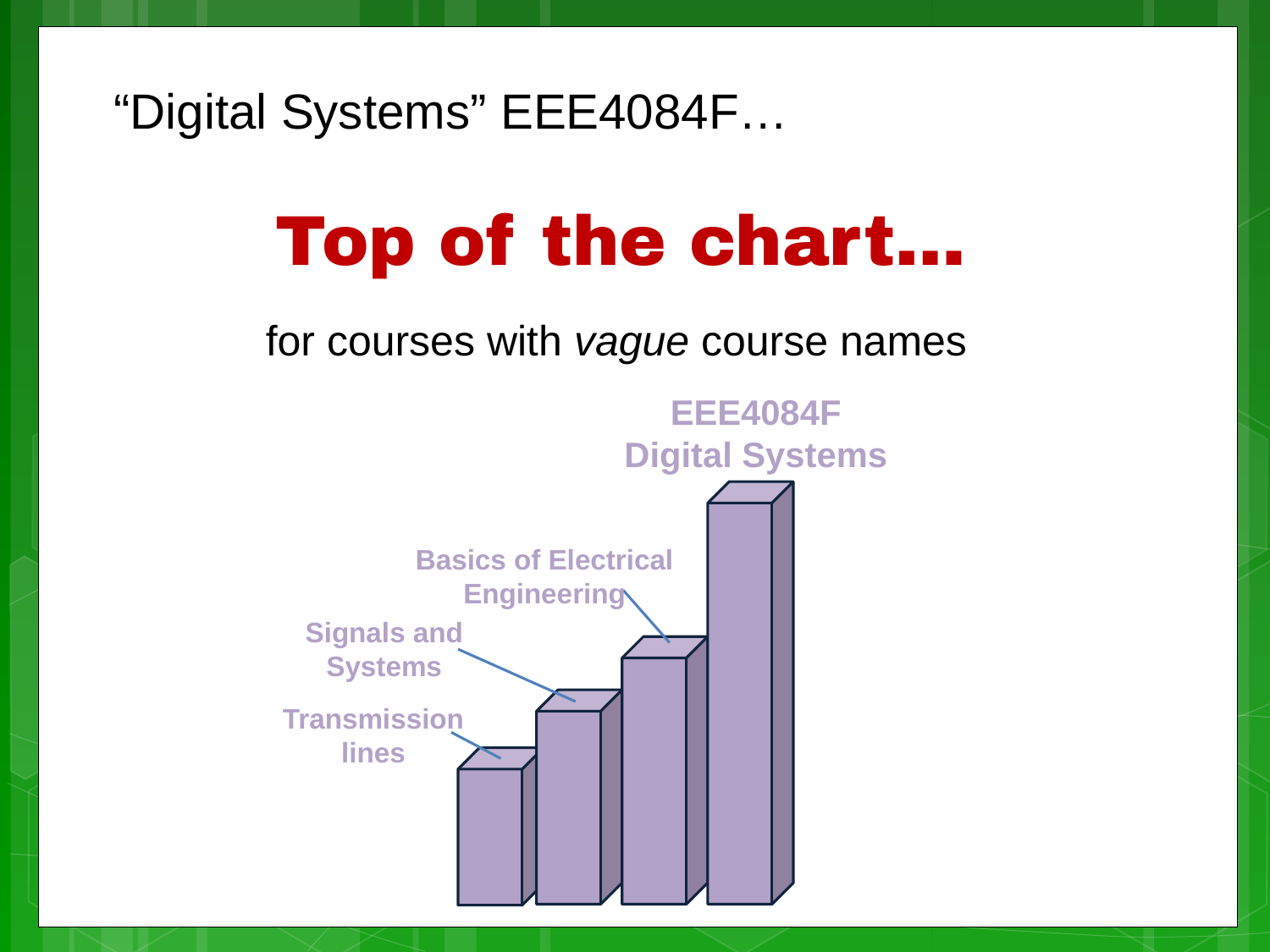

“Digital Systems” EEE4084F…

 Top of the chart…
for courses with vague course names
EEE4084F
Digital Systems

Basics of Electrical
Engineering
Signals and
Systems

Transmission
lines